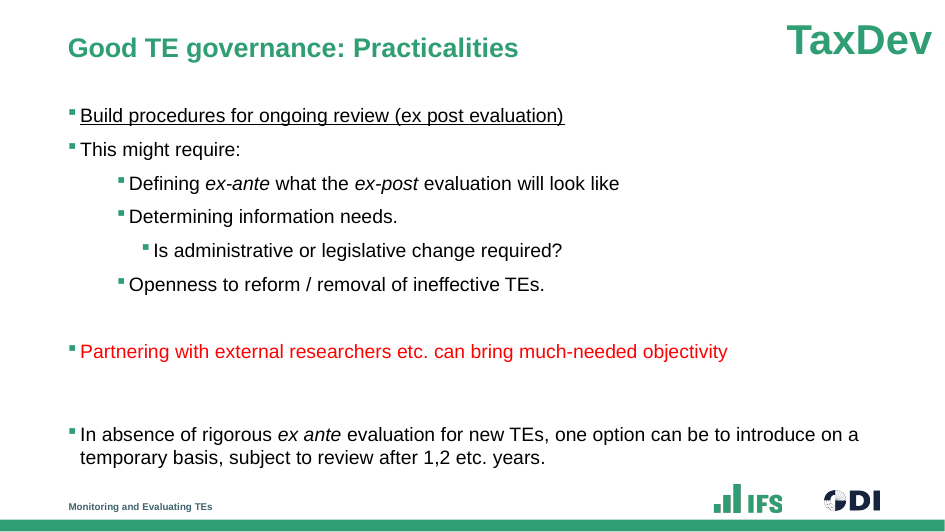

# Good TE governance: Practicalities
Build procedures for ongoing review (ex post evaluation)
This might require:
Defining ex-ante what the ex-post evaluation will look like
Determining information needs.
Is administrative or legislative change required?
Openness to reform / removal of ineffective TEs.

Partnering with external researchers etc. can bring much-needed objectivity

In absence of rigorous ex ante evaluation for new TEs, one option can be to introduce on a temporary basis, subject to review after 1,2 etc. years.
Monitoring and Evaluating TEs